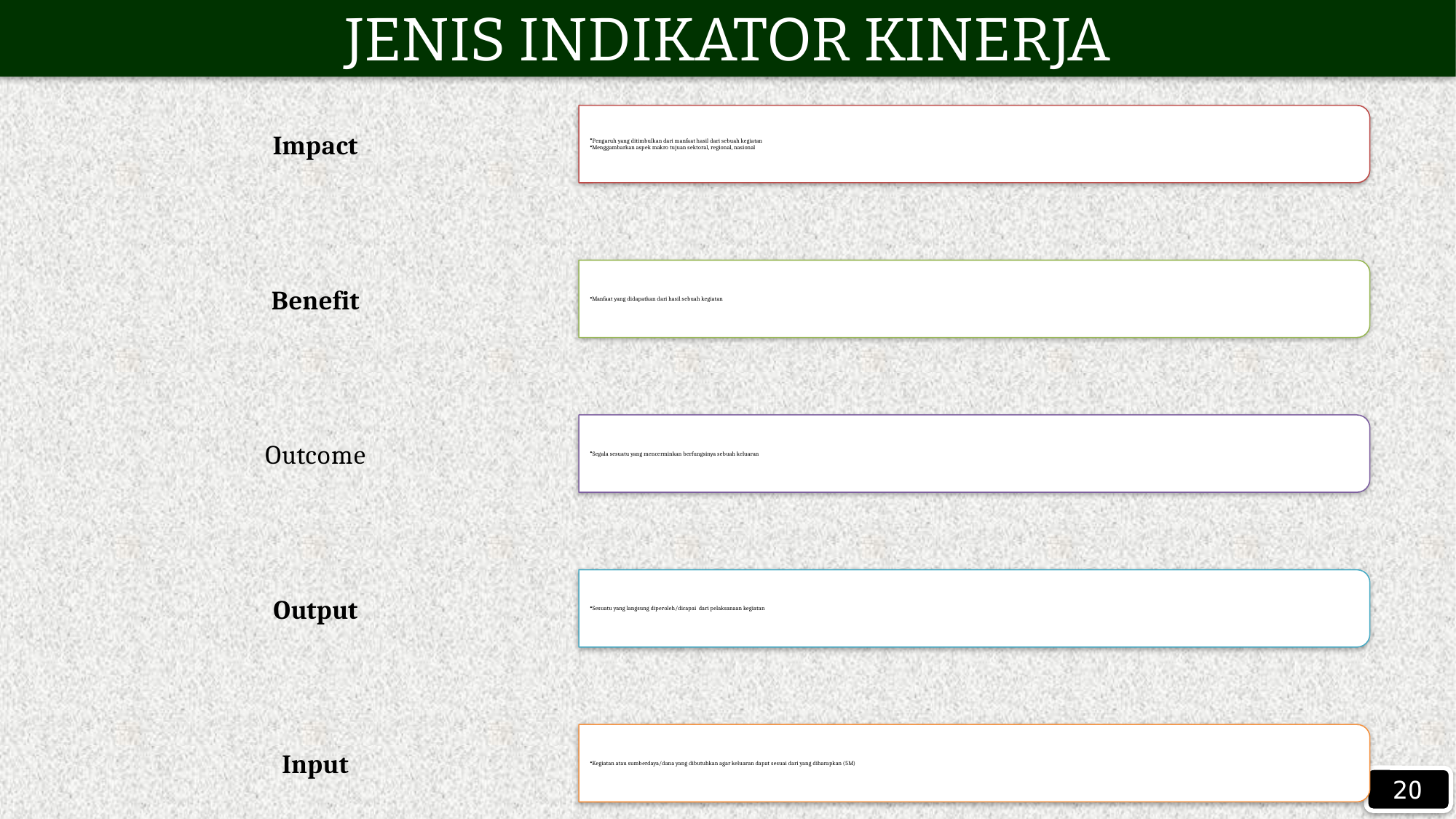

JENIS INDIKATOR KINERJA
Impact
Pengaruh yang ditimbulkan dari manfaat hasil dari sebuah kegiatan
Menggambarkan aspek makro tujuan sektoral, regional, nasional
Benefit
Manfaat yang didapatkan dari hasil sebuah kegiatan
Outcome
Segala sesuatu yang mencerminkan berfungsinya sebuah keluaran
Output
Sesuatu yang langsung diperoleh/dicapai  dari pelaksanaan kegiatan
Input
Kegiatan atau sumberdaya/dana yang dibutuhkan agar keluaran dapat sesuai dari yang diharapkan (5M)
20